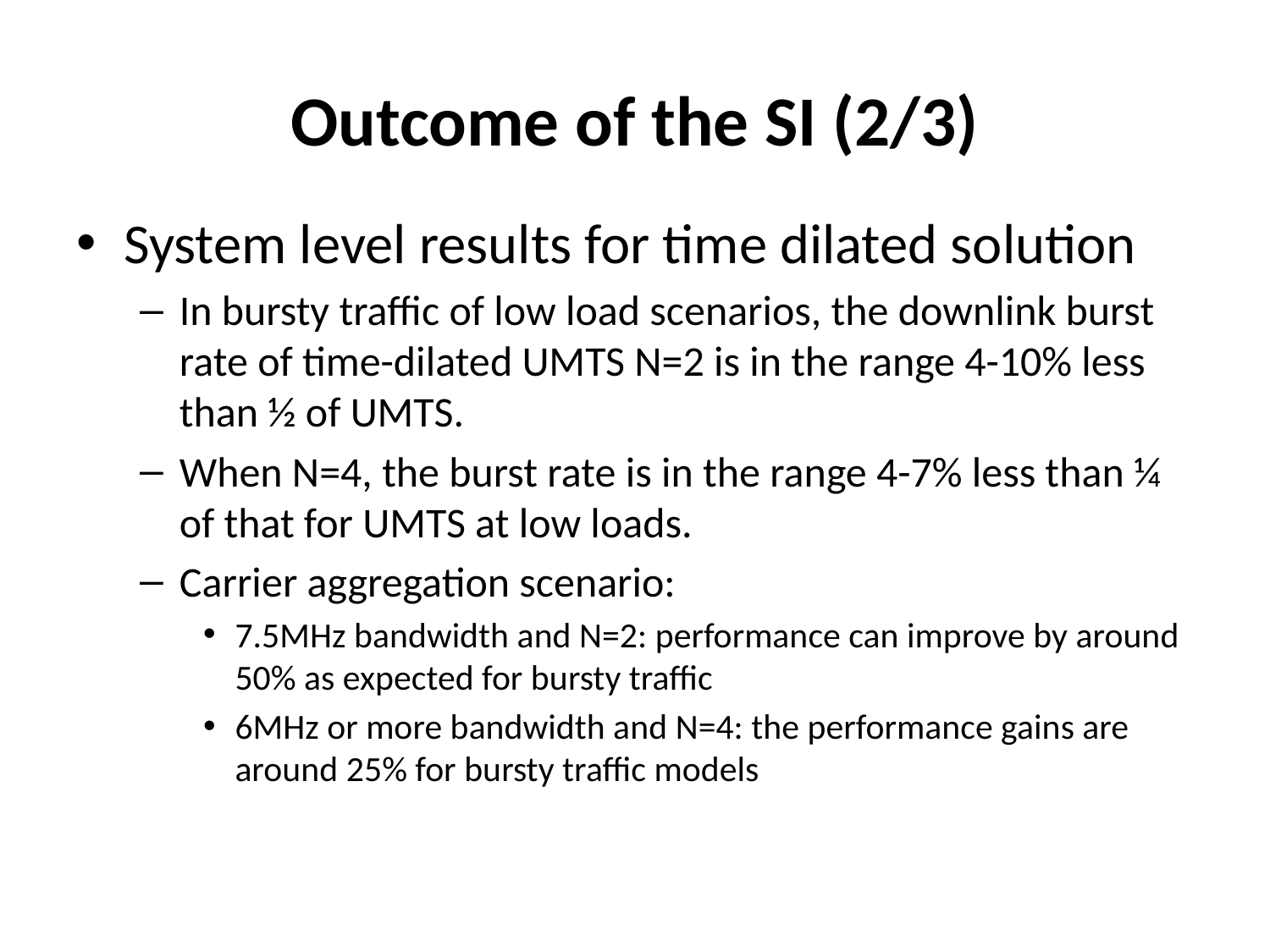

# Outcome of the SI (2/3)
System level results for time dilated solution
In bursty traffic of low load scenarios, the downlink burst rate of time-dilated UMTS N=2 is in the range 4-10% less than ½ of UMTS.
When N=4, the burst rate is in the range 4-7% less than ¼ of that for UMTS at low loads.
Carrier aggregation scenario:
7.5MHz bandwidth and N=2: performance can improve by around 50% as expected for bursty traffic
6MHz or more bandwidth and N=4: the performance gains are around 25% for bursty traffic models